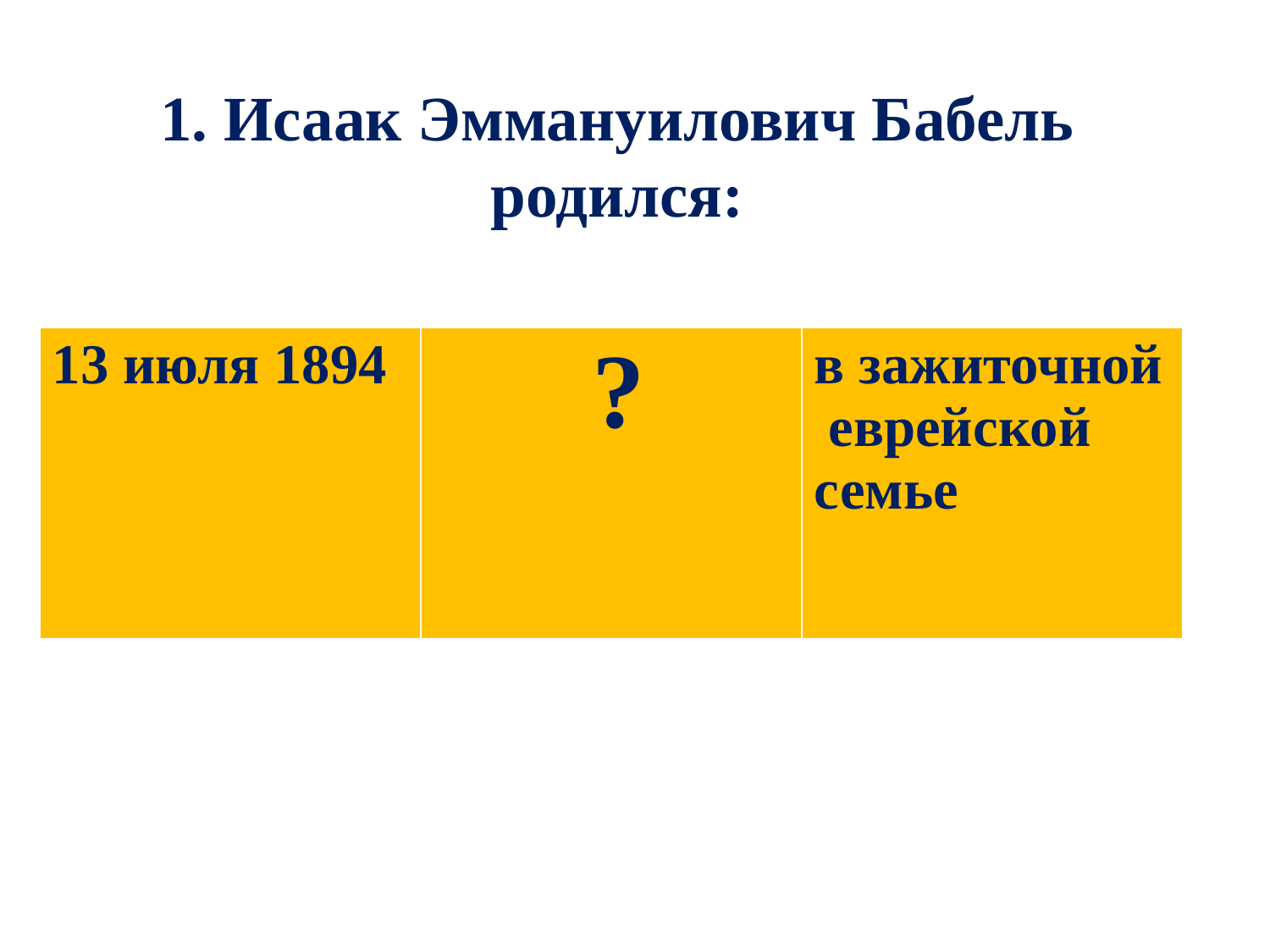

# 1. Исаак Эммануилович Бабель родился:
| 13 июля 1894 | ? | в зажиточной еврейской семье |
| --- | --- | --- |